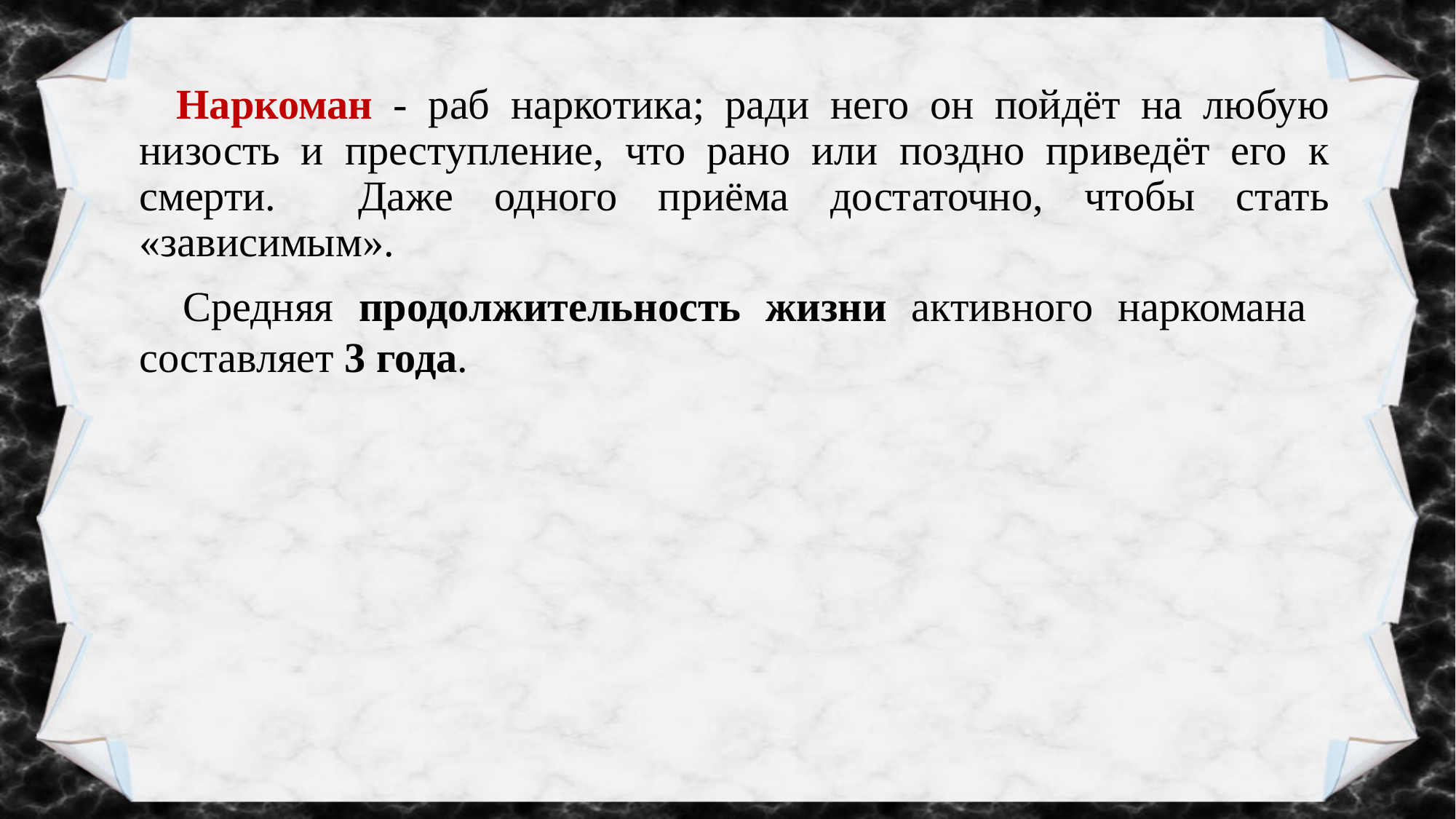

Наркоман - раб наркотика; ради него он пойдёт на любую низость и преступление, что рано или поздно приведёт его к смерти.  Даже одного приёма достаточно, чтобы стать «зависимым».
Средняя продолжительность жизни активного наркомана составляет 3 года.